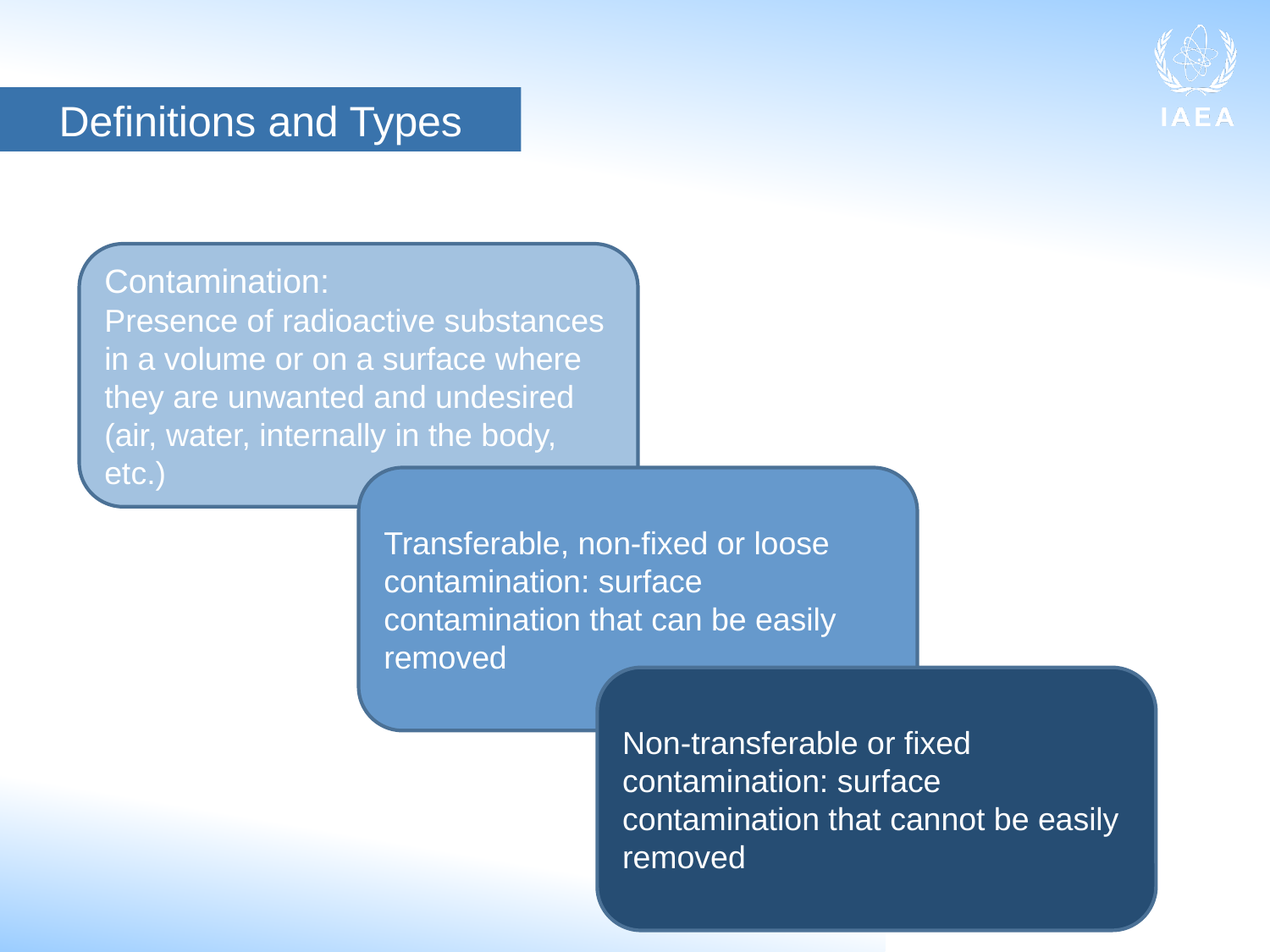

Definitions and Types

Contamination:
Presence of radioactive substances in a volume or on a surface where they are unwanted and undesired (air, water, internally in the body, etc.)

Transferable, non-fixed or loose contamination: surface contamination that can be easily removed

Non-transferable or fixed contamination: surface contamination that cannot be easily removed